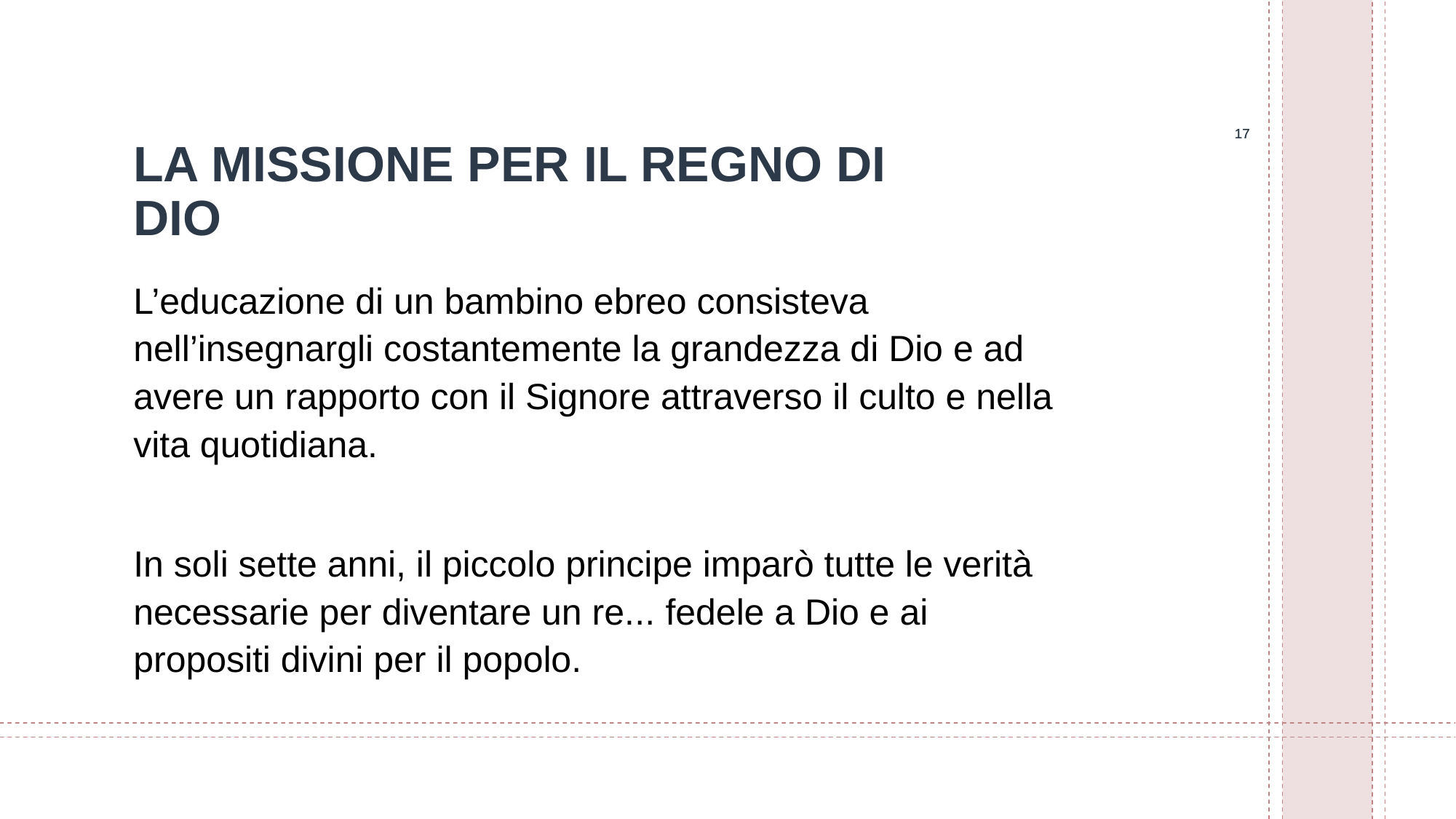

17
17
# LA MISSIONE PER IL REGNO DI DIO
L’educazione di un bambino ebreo consisteva nell’insegnargli costantemente la grandezza di Dio e ad avere un rapporto con il Signore attraverso il culto e nella vita quotidiana.

In soli sette anni, il piccolo principe imparò tutte le verità necessarie per diventare un re... fedele a Dio e ai propositi divini per il popolo.